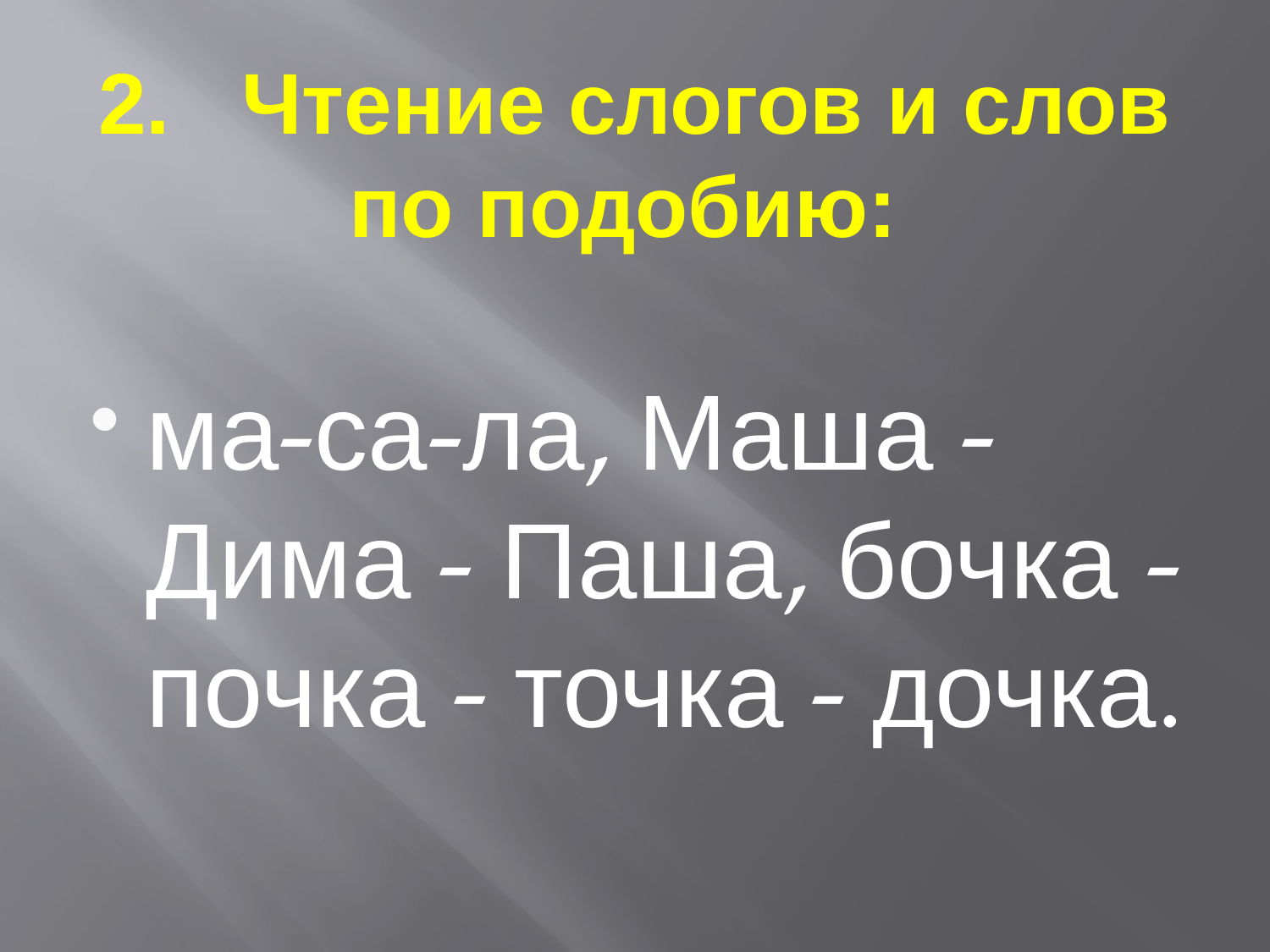

# 2.   Чтение слогов и слов по подобию:
ма-са-ла, Маша - Дима - Паша, бочка - почка - точка - дочка.